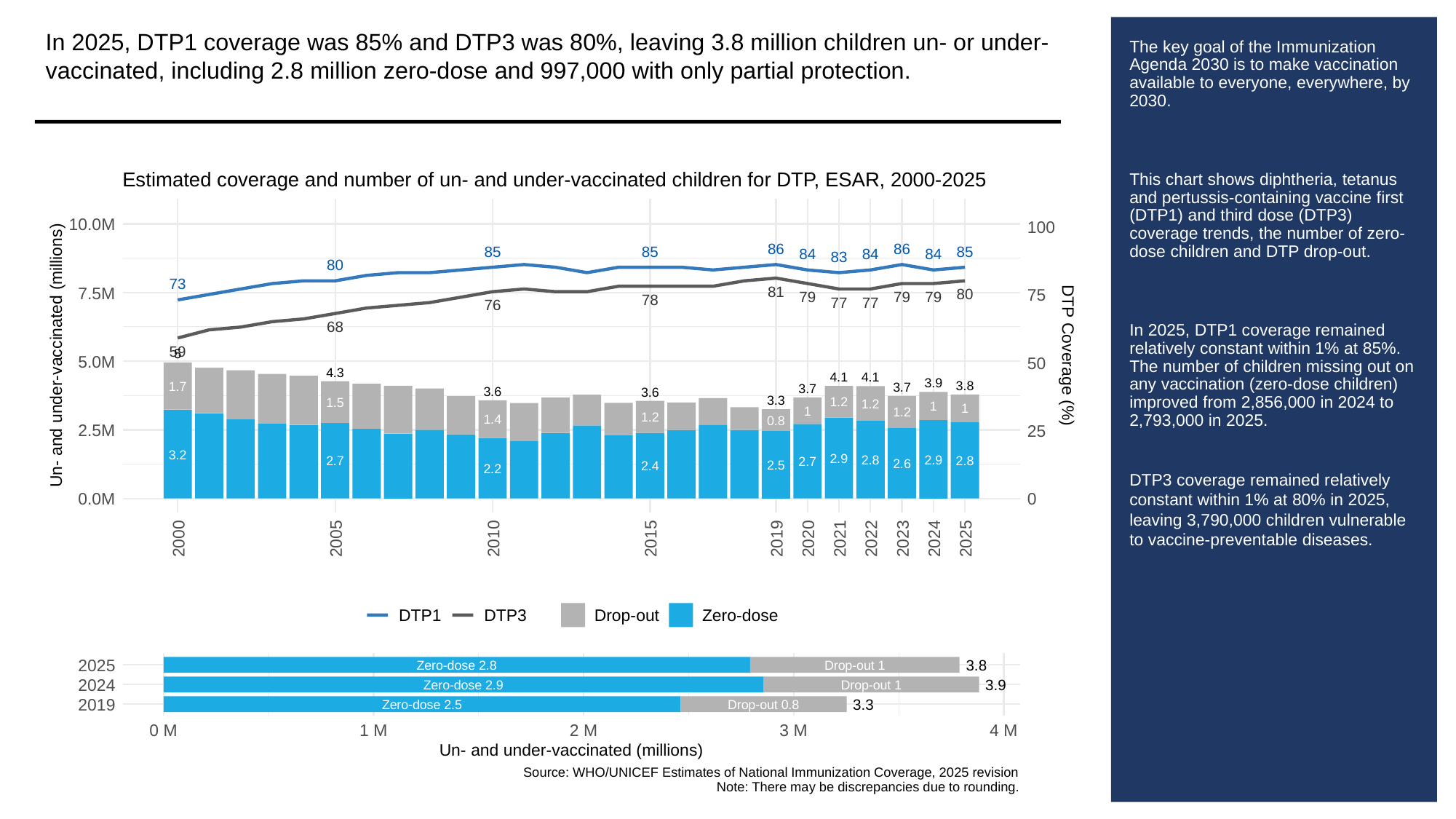

In 2025, DTP1 coverage was 85% and DTP3 was 80%, leaving 3.8 million children un- or under-vaccinated, including 2.8 million zero-dose and 997,000 with only partial protection.
# The key goal of the Immunization Agenda 2030 is to make vaccination available to everyone, everywhere, by 2030.

This chart shows diphtheria, tetanus and pertussis-containing vaccine first (DTP1) and third dose (DTP3) coverage trends, the number of zero-dose children and DTP drop-out.

In 2025, DTP1 coverage remained relatively constant within 1% at 85%. The number of children missing out on any vaccination (zero-dose children) improved from 2,856,000 in 2024 to 2,793,000 in 2025.

DTP3 coverage remained relatively constant within 1% at 80% in 2025, leaving 3,790,000 children vulnerable to vaccine-preventable diseases.

Estimated coverage and number of un- and under-vaccinated children for DTP, ESAR, 2000-2025

10.0M
100

86
86
85
85
85
84
84
84
83

80

73
81
7.5M
80
75
79
79
79

78
77
77
76
68

59
5
Un- and under-vaccinated (millions)
DTP Coverage (%)
5.0M
50

4.3

4.1
4.1

3.9
3.8

1.7
3.7
3.7

3.6
3.6

3.3

1.2

1.5

1.2

1

1
1
1.2

1.2

1.4
0.8

2.5M

25

3.2
2.9
2.9
2.8
2.8
2.7
2.7
2.6
2.5
2.4
2.2

0.0M
0

2000
2005
2010
2015
2019
2020
2021
2022
2023
2024
2025

DTP1
DTP3
Drop-out
Zero-dose

2025
3.8
Zero-dose 2.8
Drop-out 1

2024
3.9
Zero-dose 2.9
Drop-out 1

2019
3.3
Zero-dose 2.5
Drop-out 0.8

0 M
1 M
2 M
3 M
4 M
Un- and under-vaccinated (millions)
Source: WHO/UNICEF Estimates of National Immunization Coverage, 2025 revision
Note: There may be discrepancies due to rounding.